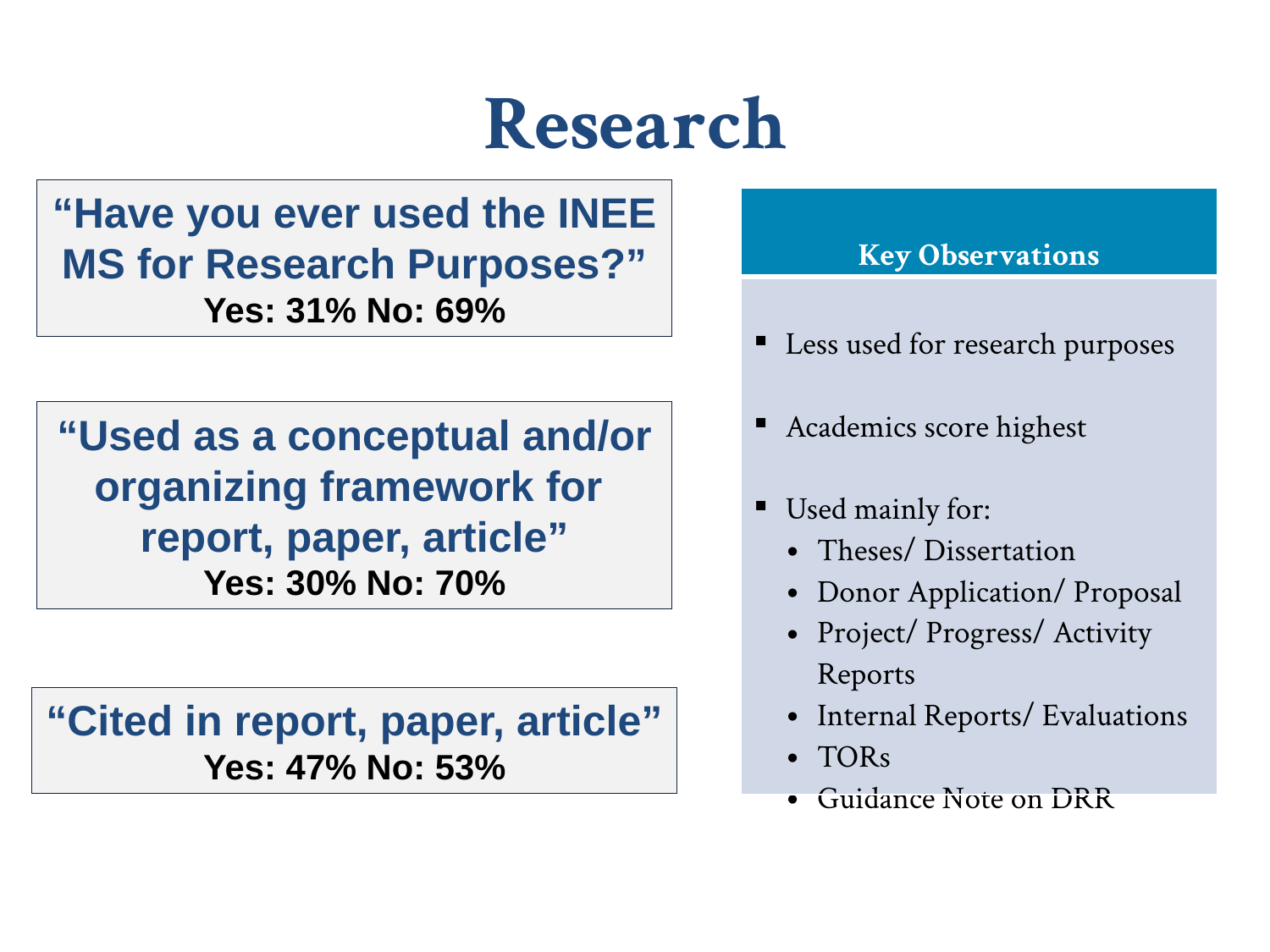

# Research
“Have you ever used the INEE MS for Research Purposes?”
Yes: 31% No: 69%
| Key Observations |
| --- |
| Less used for research purposes Academics score highest Used mainly for: Theses/ Dissertation Donor Application/ Proposal Project/ Progress/ Activity Reports Internal Reports/ Evaluations TORs Guidance Note on DRR |
“Used as a conceptual and/or organizing framework for  report, paper, article”
Yes: 30% No: 70%
“Cited in report, paper, article”
Yes: 47% No: 53%